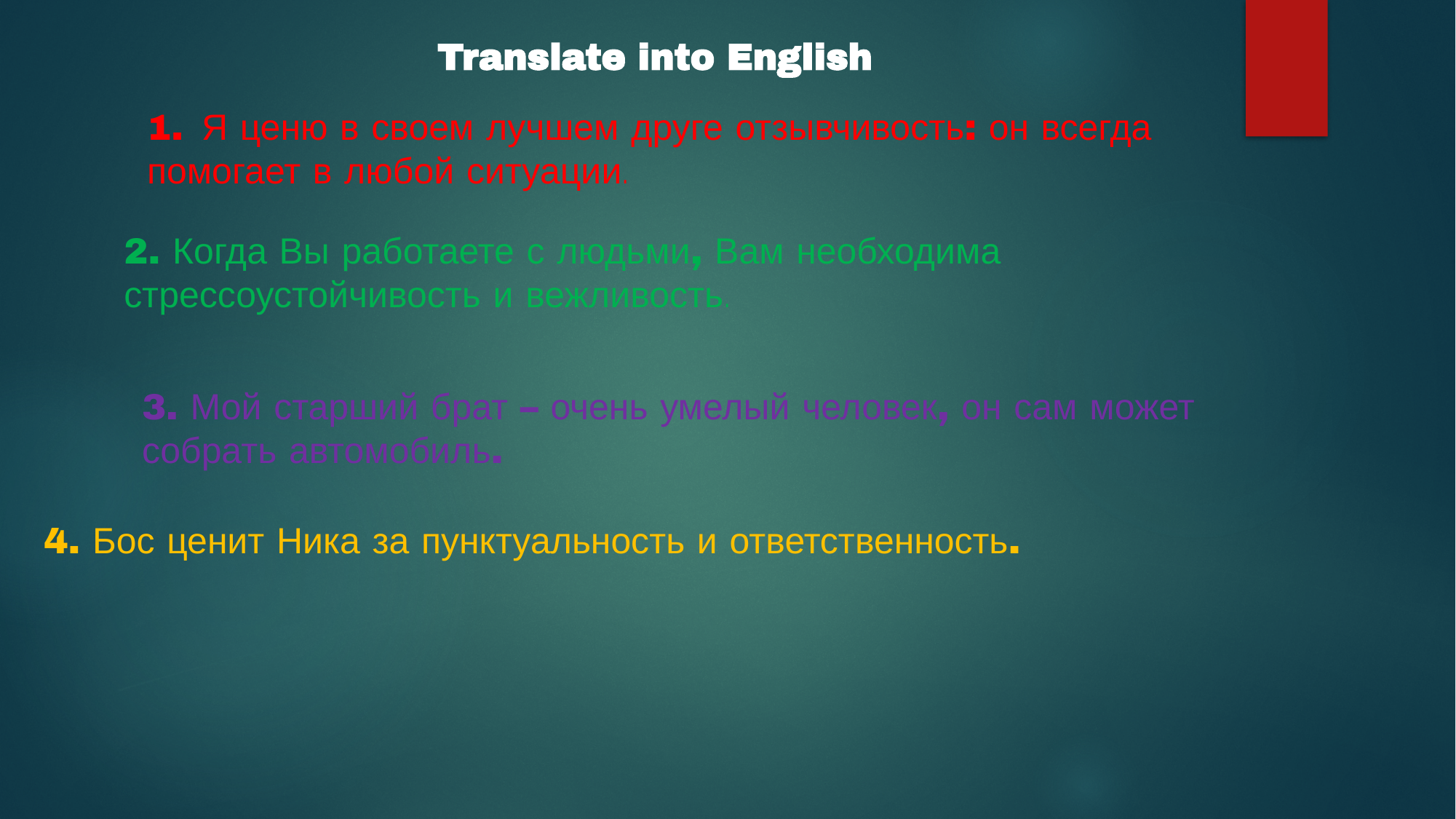

Translate into English
Я ценю в своем лучшем друге отзывчивость: он всегда
помогает в любой ситуации.
2. Когда Вы работаете с людьми, Вам необходима
стрессоустойчивость и вежливость.
3. Мой старший брат – очень умелый человек, он сам может
собрать автомобиль.
4. Бос ценит Ника за пунктуальность и ответственность.